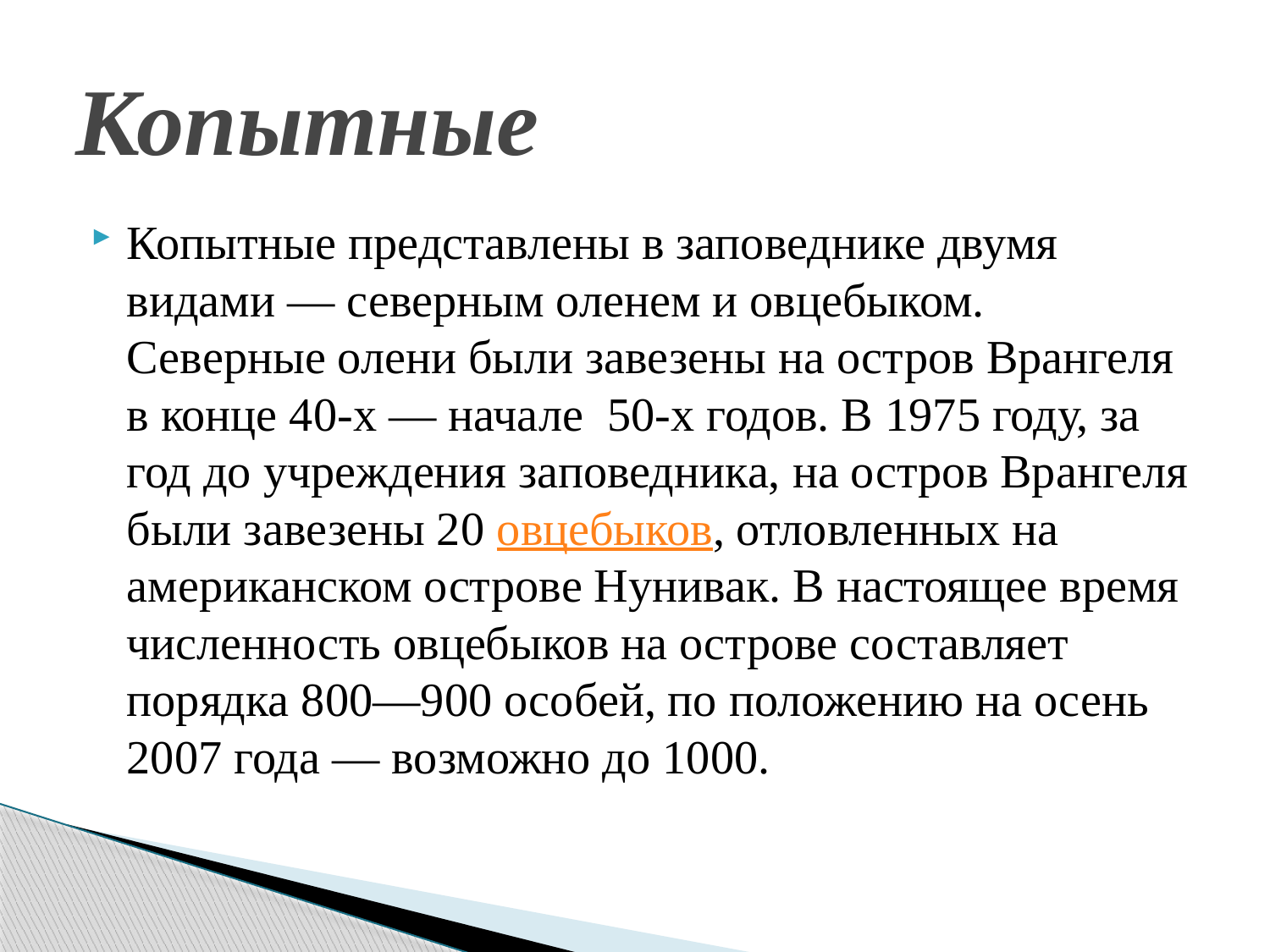

# Копытные
Копытные представлены в заповеднике двумя видами — северным оленем и овцебыком. Северные олени были завезены на остров Врангеля в конце 40-х — начале  50-х годов. В 1975 году, за год до учреждения заповедника, на остров Врангеля были завезены 20 овцебыков, отловленных на американском острове Нунивак. В настоящее время численность овцебыков на острове составляет порядка 800—900 особей, по положению на осень 2007 года — возможно до 1000.